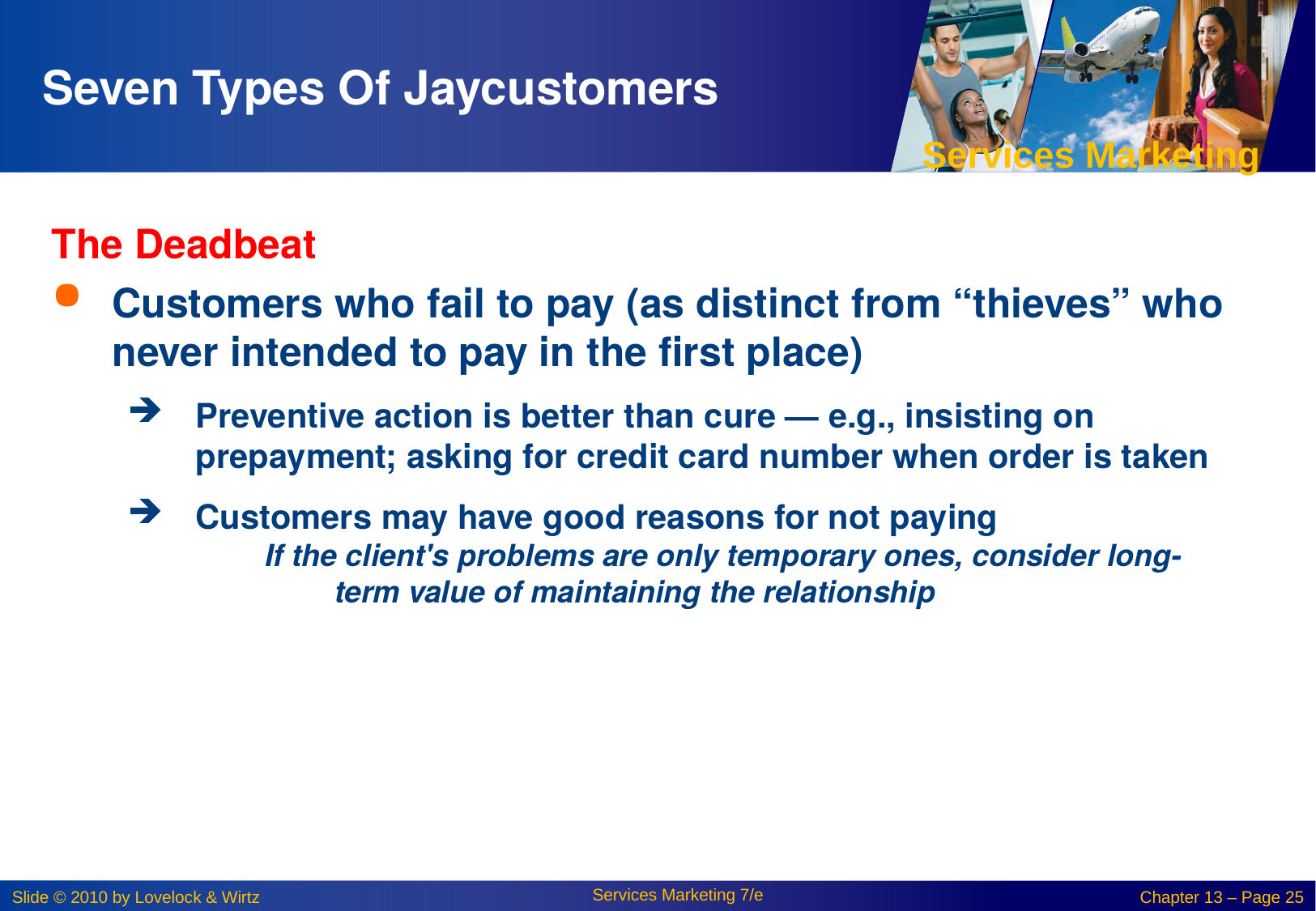

# Seven Types Of Jaycustomers
The Deadbeat
Customers who fail to pay (as distinct from “thieves” who never intended to pay in the first place)
Preventive action is better than cure — e.g., insisting on prepayment; asking for credit card number when order is taken
Customers may have good reasons for not paying
If the client's problems are only temporary ones, consider long-	    	term value of maintaining the relationship